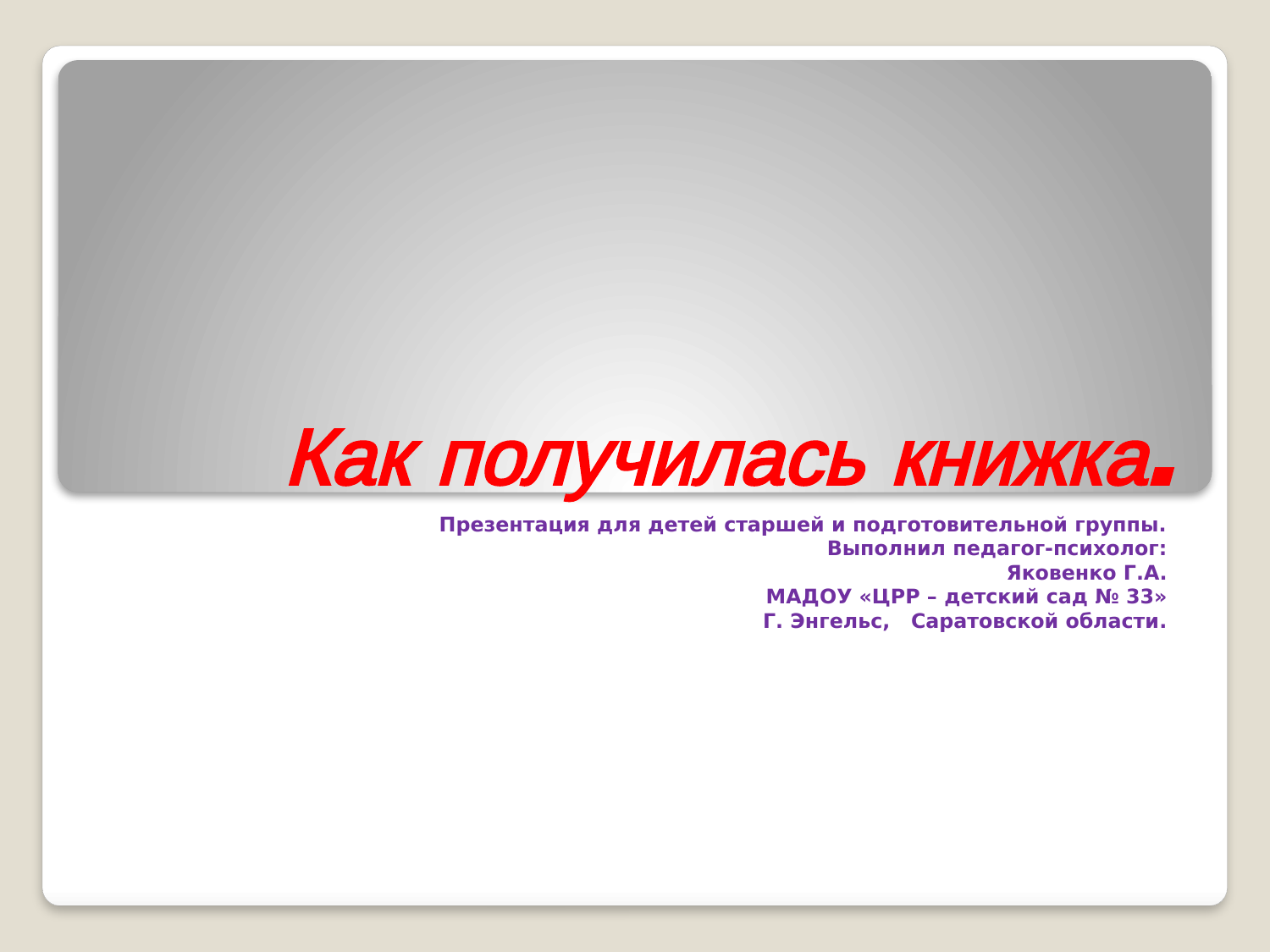

# Как получилась книжка.
Презентация для детей старшей и подготовительной группы.
Выполнил педагог-психолог:
 Яковенко Г.А.
МАДОУ «ЦРР – детский сад № 33»
Г. Энгельс,   Саратовской области.